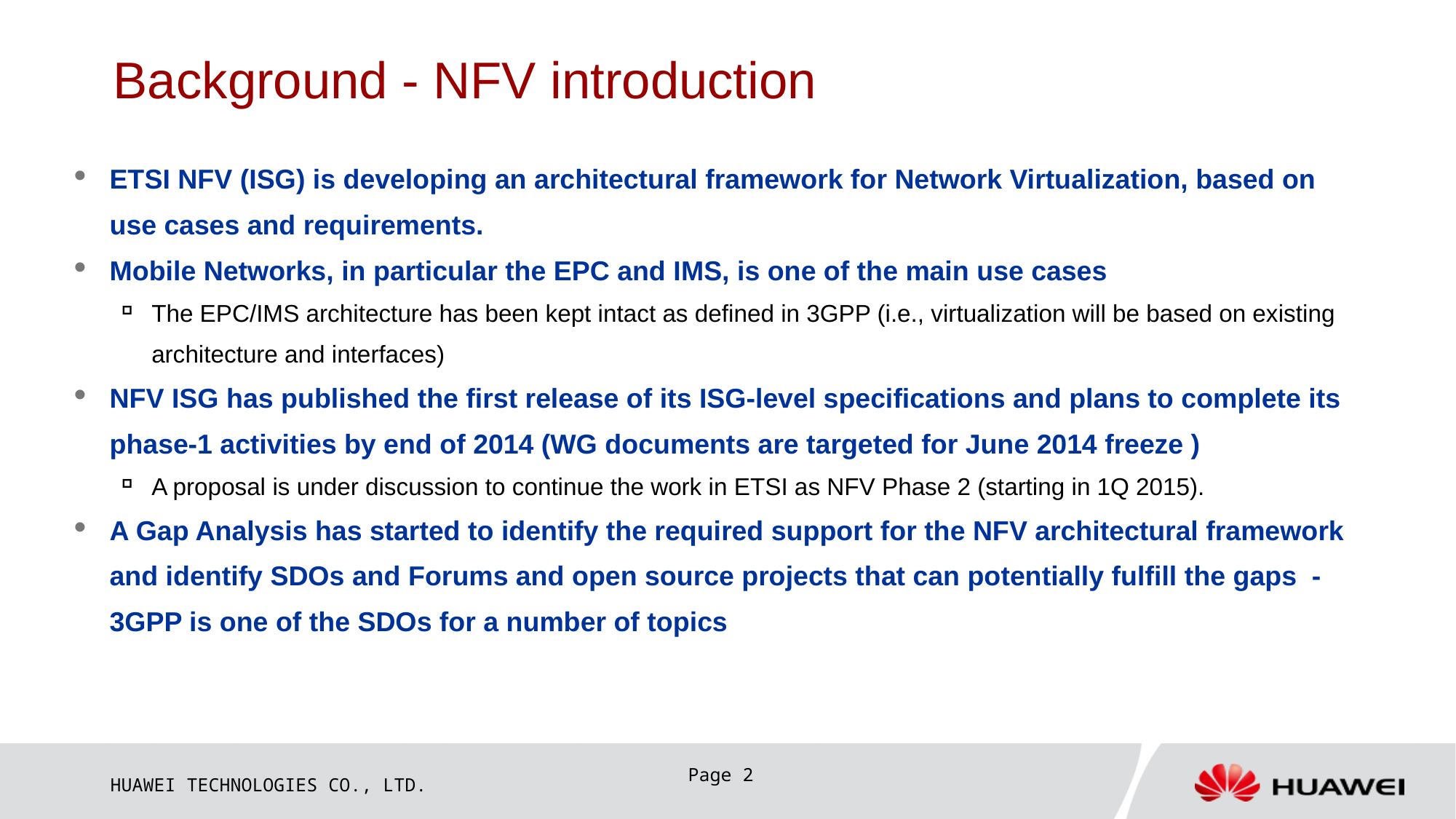

# Background - NFV introduction
ETSI NFV (ISG) is developing an architectural framework for Network Virtualization, based on use cases and requirements.
Mobile Networks, in particular the EPC and IMS, is one of the main use cases
The EPC/IMS architecture has been kept intact as defined in 3GPP (i.e., virtualization will be based on existing architecture and interfaces)
NFV ISG has published the first release of its ISG-level specifications and plans to complete its phase-1 activities by end of 2014 (WG documents are targeted for June 2014 freeze )
A proposal is under discussion to continue the work in ETSI as NFV Phase 2 (starting in 1Q 2015).
A Gap Analysis has started to identify the required support for the NFV architectural framework and identify SDOs and Forums and open source projects that can potentially fulfill the gaps  - 3GPP is one of the SDOs for a number of topics
Page 2